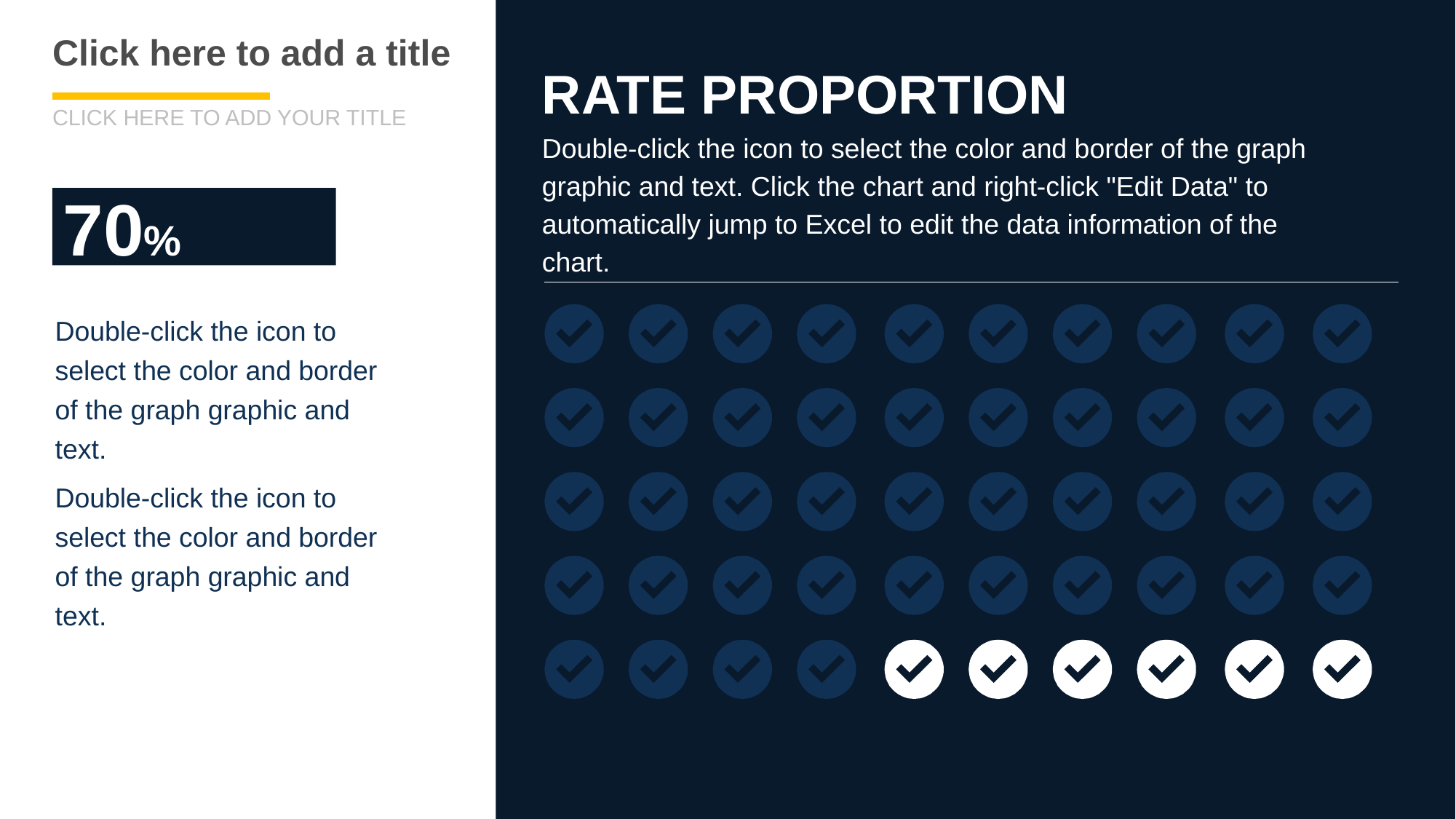

# Click here to add a title
RATE PROPORTION
CLICK HERE TO ADD YOUR TITLE
Double-click the icon to select the color and border of the graph graphic and text. Click the chart and right-click "Edit Data" to automatically jump to Excel to edit the data information of the chart.
70%
Double-click the icon to select the color and border of the graph graphic and text.

Double-click the icon to select the color and border of the graph graphic and text.